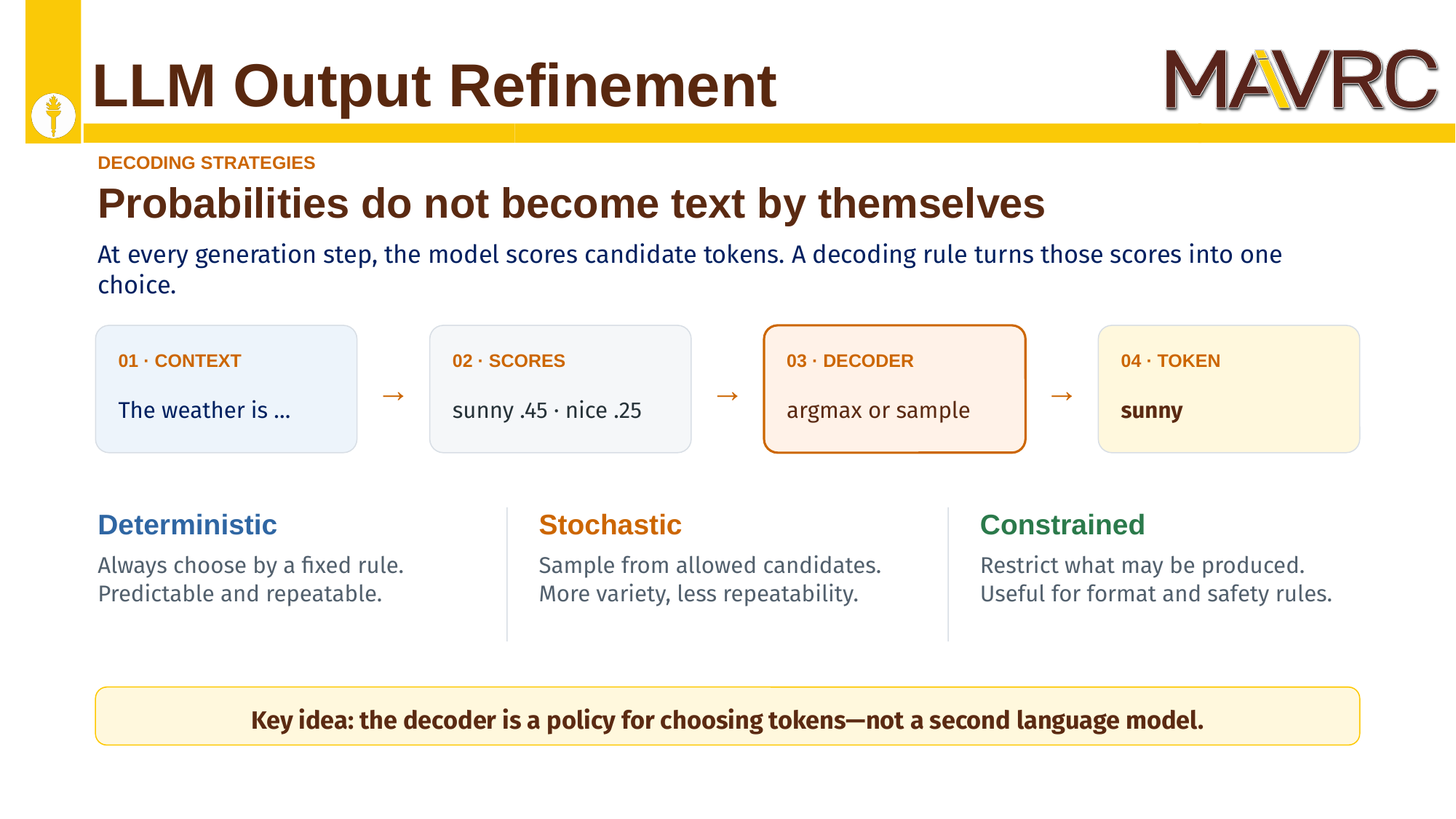

# LLM Output Refinement
DECODING STRATEGIES
Probabilities do not become text by themselves
At every generation step, the model scores candidate tokens. A decoding rule turns those scores into one choice.

01 · CONTEXT
02 · SCORES
03 · DECODER
04 · TOKEN
→
→
→
The weather is …
sunny .45 · nice .25
argmax or sample
sunny
Deterministic
Stochastic
Constrained

Always choose by a fixed rule.
Predictable and repeatable.
Sample from allowed candidates.
More variety, less repeatability.
Restrict what may be produced.
Useful for format and safety rules.

Key idea: the decoder is a policy for choosing tokens—not a second language model.